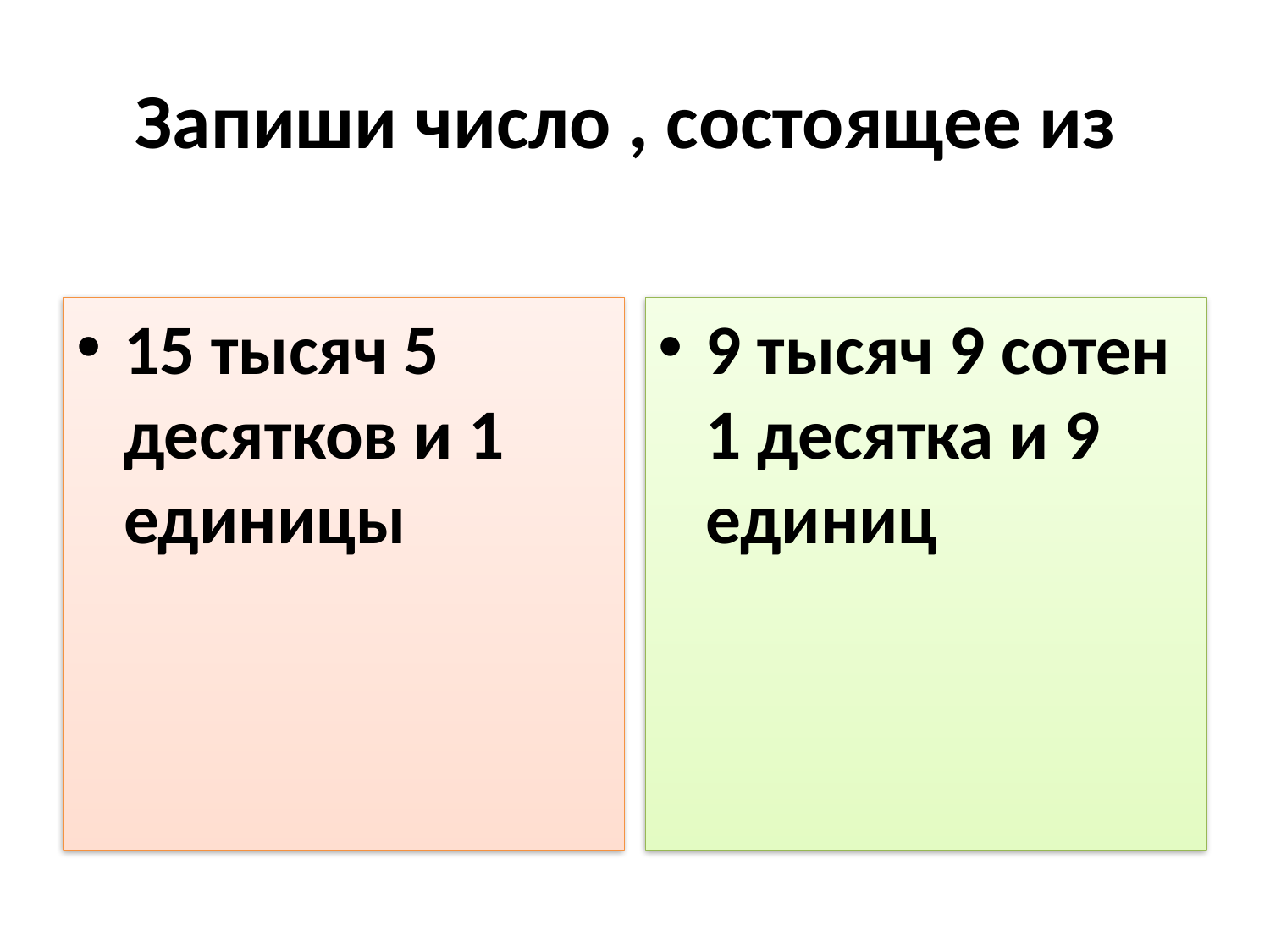

# Запиши число , состоящее из
15 тысяч 5 десятков и 1 единицы
9 тысяч 9 сотен 1 десятка и 9 единиц